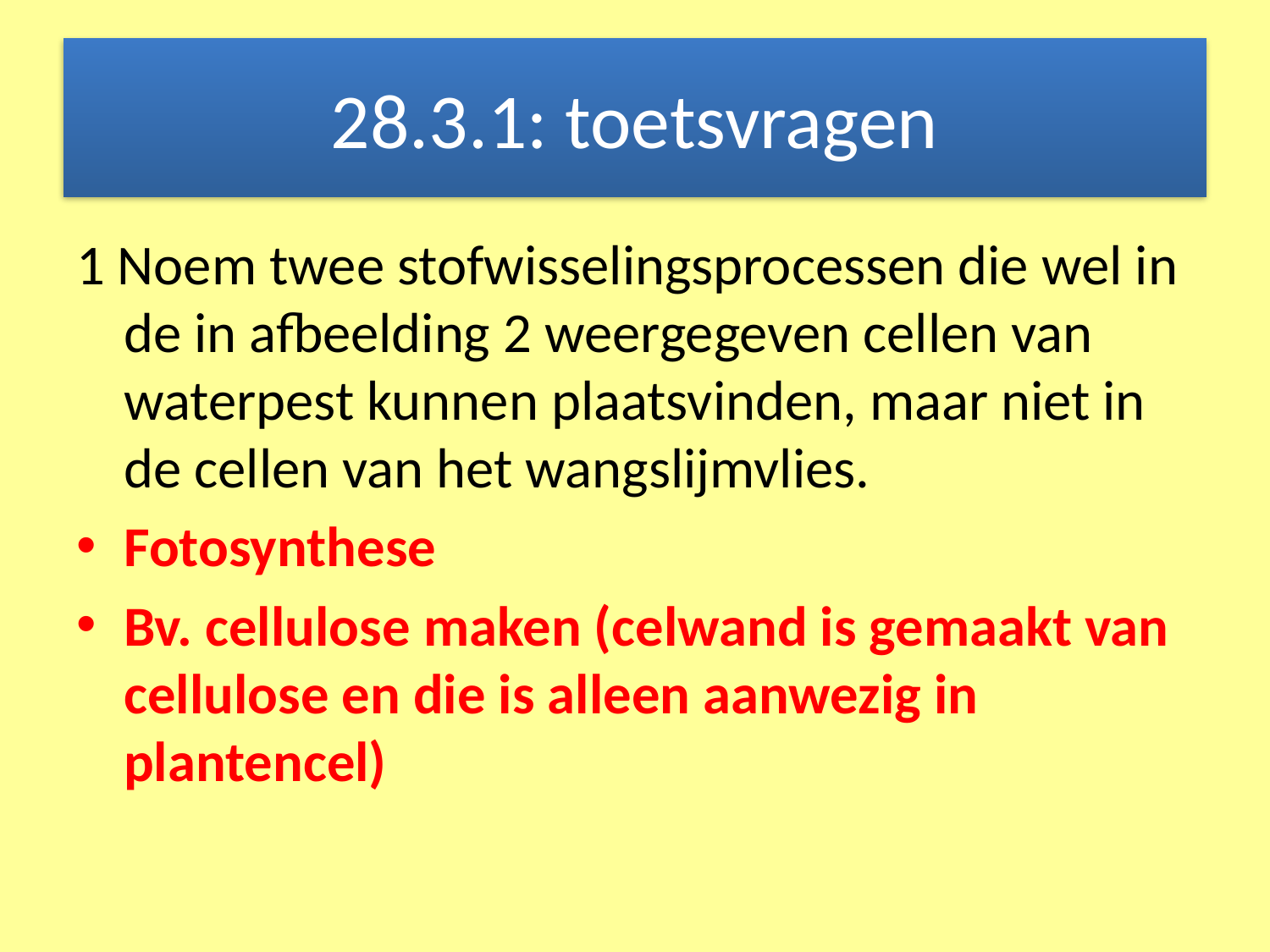

# 28.3.1: toetsvragen
1 Noem twee stofwisselingsprocessen die wel in de in afbeelding 2 weergegeven cellen van waterpest kunnen plaatsvinden, maar niet in de cellen van het wangslijmvlies.
Fotosynthese
Bv. cellulose maken (celwand is gemaakt van cellulose en die is alleen aanwezig in plantencel)